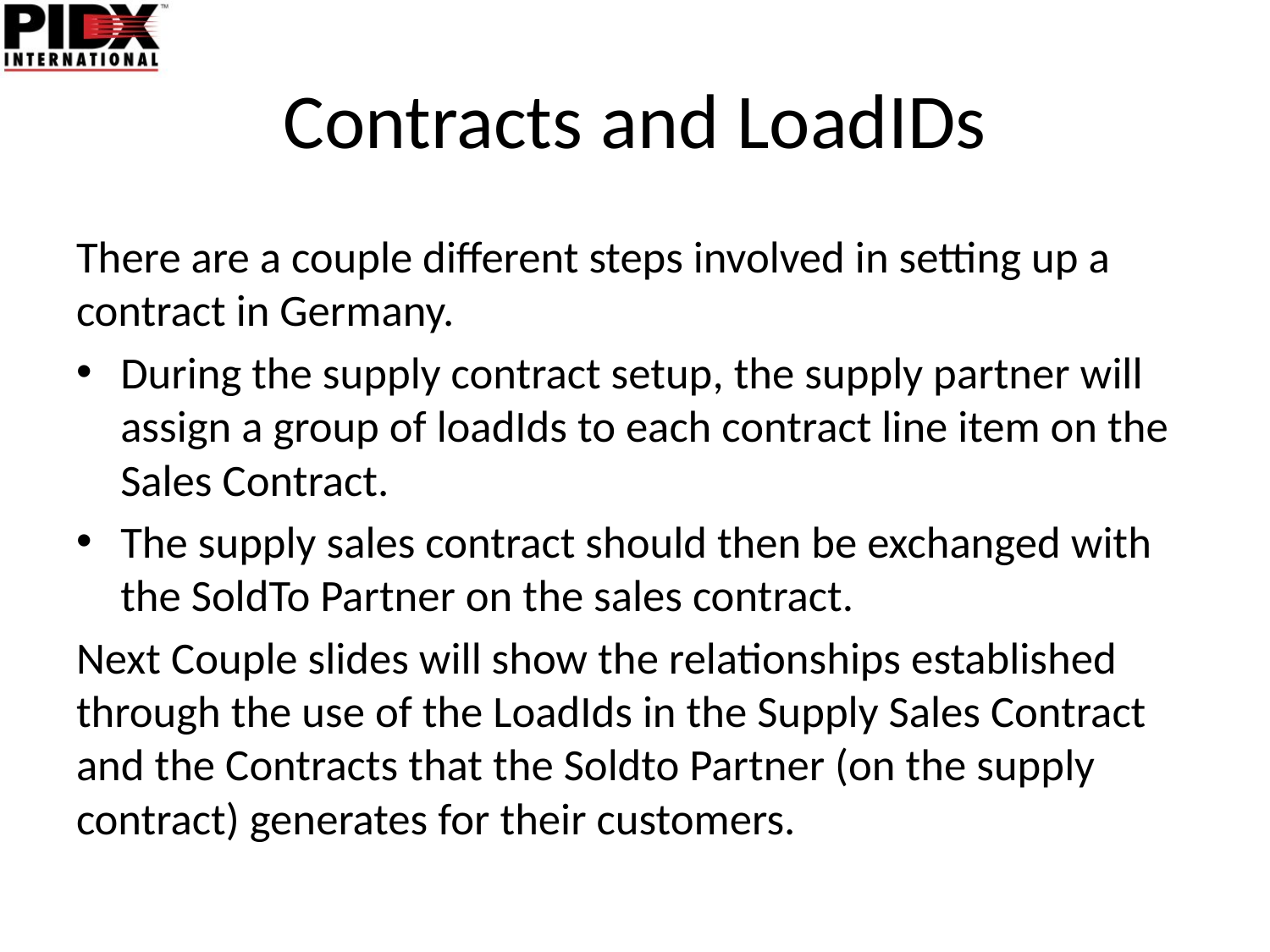

# Contracts and LoadIDs
There are a couple different steps involved in setting up a contract in Germany.
During the supply contract setup, the supply partner will assign a group of loadIds to each contract line item on the Sales Contract.
The supply sales contract should then be exchanged with the SoldTo Partner on the sales contract.
Next Couple slides will show the relationships established through the use of the LoadIds in the Supply Sales Contract and the Contracts that the Soldto Partner (on the supply contract) generates for their customers.